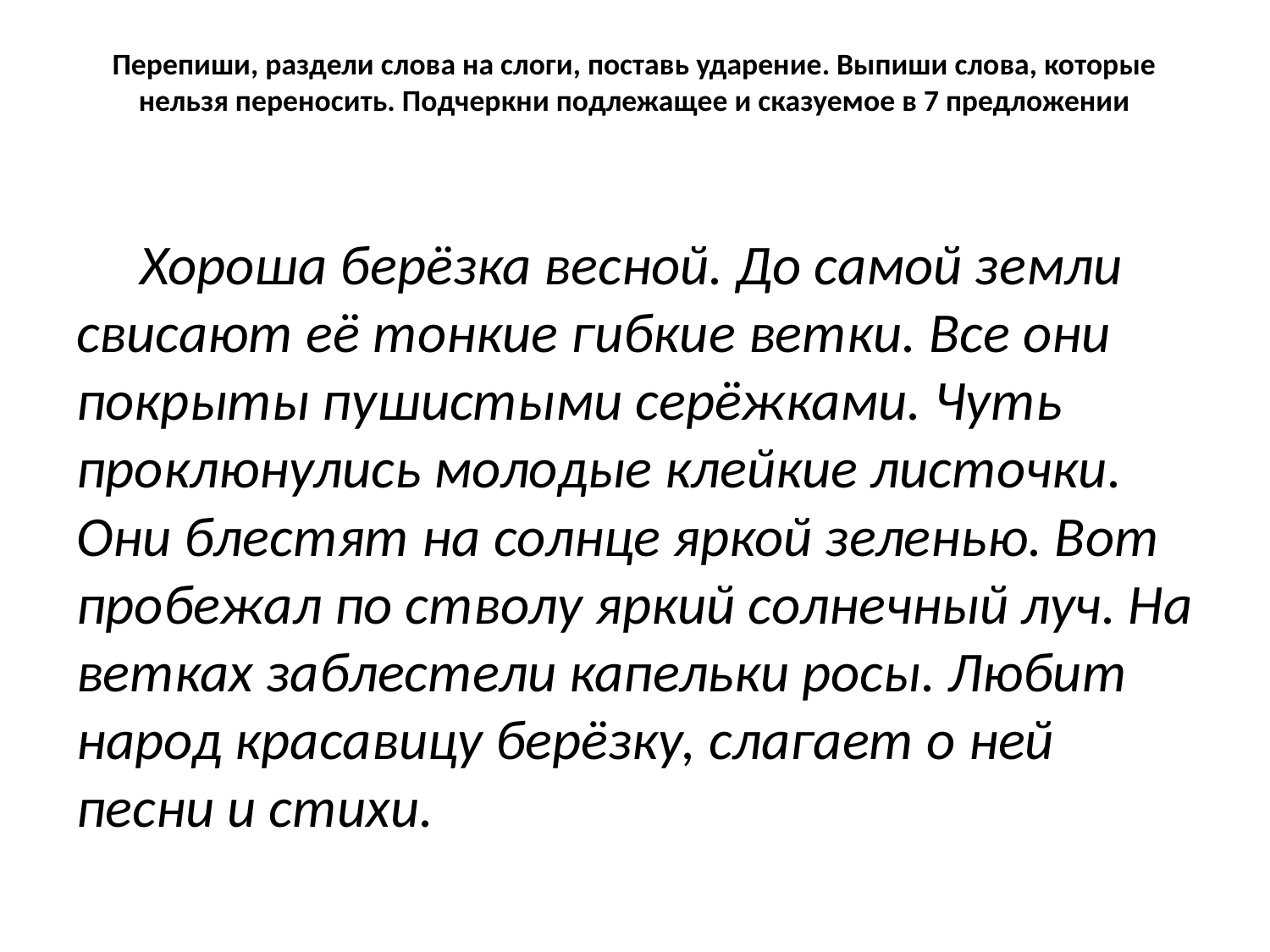

# Перепиши, раздели слова на слоги, поставь ударение. Выпиши слова, которые нельзя переносить. Подчеркни подлежащее и сказуемое в 7 предложении
     Хороша берёзка весной. До самой земли свисают её тонкие гибкие ветки. Все они покрыты пушистыми серёжками. Чуть проклюнулись молодые клейкие листочки. Они блестят на солнце яркой зеленью. Вот пробежал по стволу яркий солнечный луч. На ветках заблестели капельки росы. Любит народ красавицу берёзку, слагает о ней песни и стихи.